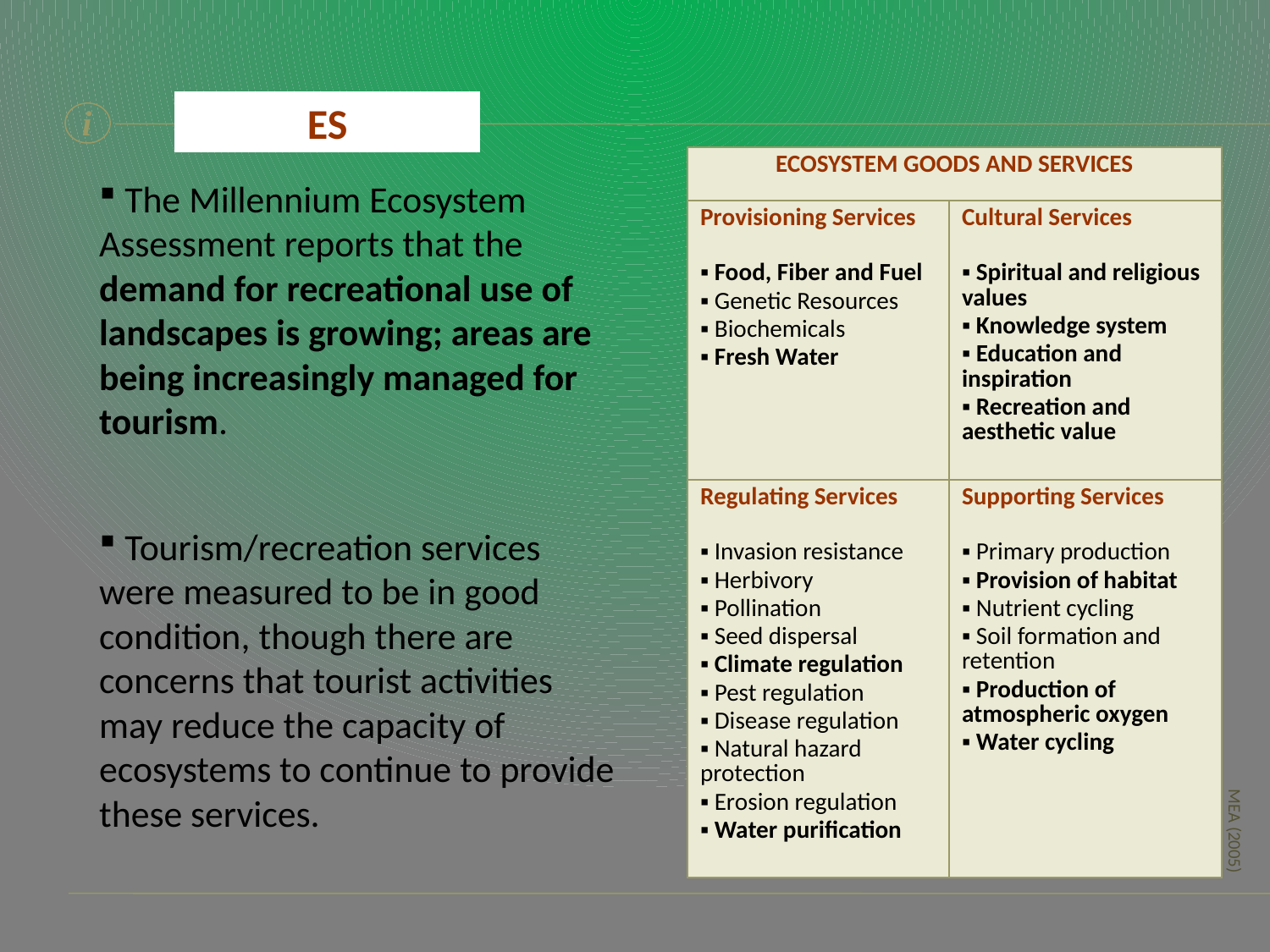

ES
i

| ECOSYSTEM GOODS AND SERVICES |  |
| --- | --- |
| Provisioning Services   ▪ Food, Fiber and Fuel ▪ Genetic Resources ▪ Biochemicals ▪ Fresh Water | Cultural Services   ▪ Spiritual and religious values ▪ Knowledge system ▪ Education and inspiration ▪ Recreation and aesthetic value |
| Regulating Services   ▪ Invasion resistance ▪ Herbivory ▪ Pollination ▪ Seed dispersal ▪ Climate regulation ▪ Pest regulation ▪ Disease regulation ▪ Natural hazard protection ▪ Erosion regulation ▪ Water purification | Supporting Services   ▪ Primary production ▪ Provision of habitat ▪ Nutrient cycling ▪ Soil formation and retention ▪ Production of atmospheric oxygen ▪ Water cycling |
 The Millennium Ecosystem Assessment reports that the demand for recreational use of landscapes is growing; areas are being increasingly managed for tourism.

 Tourism/recreation services were measured to be in good condition, though there are concerns that tourist activities may reduce the capacity of ecosystems to continue to provide these services.

MEA (2005)